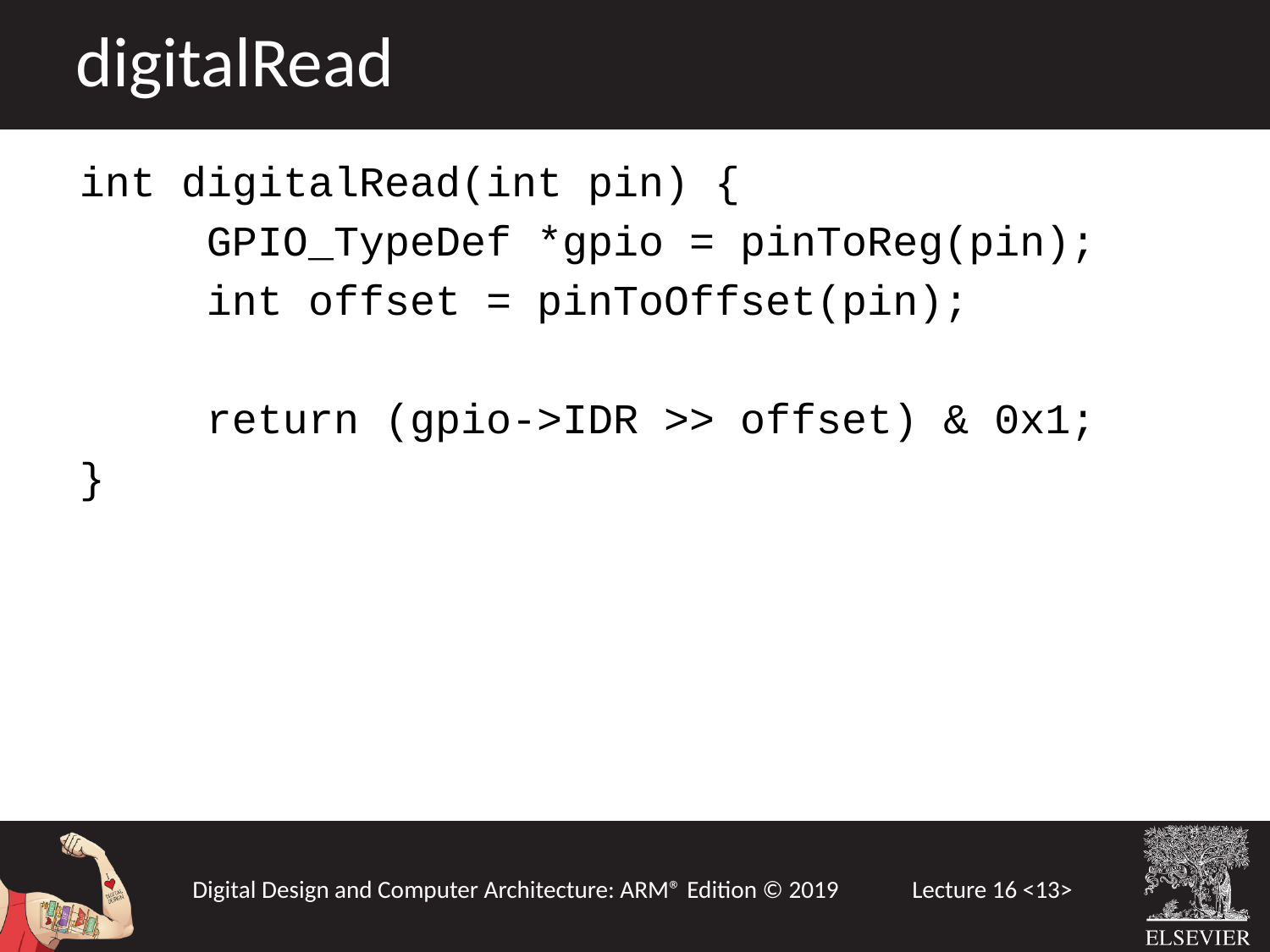

digitalRead
int digitalRead(int pin) {
	GPIO_TypeDef *gpio = pinToReg(pin);
	int offset = pinToOffset(pin);

	return (gpio->IDR >> offset) & 0x1;
}